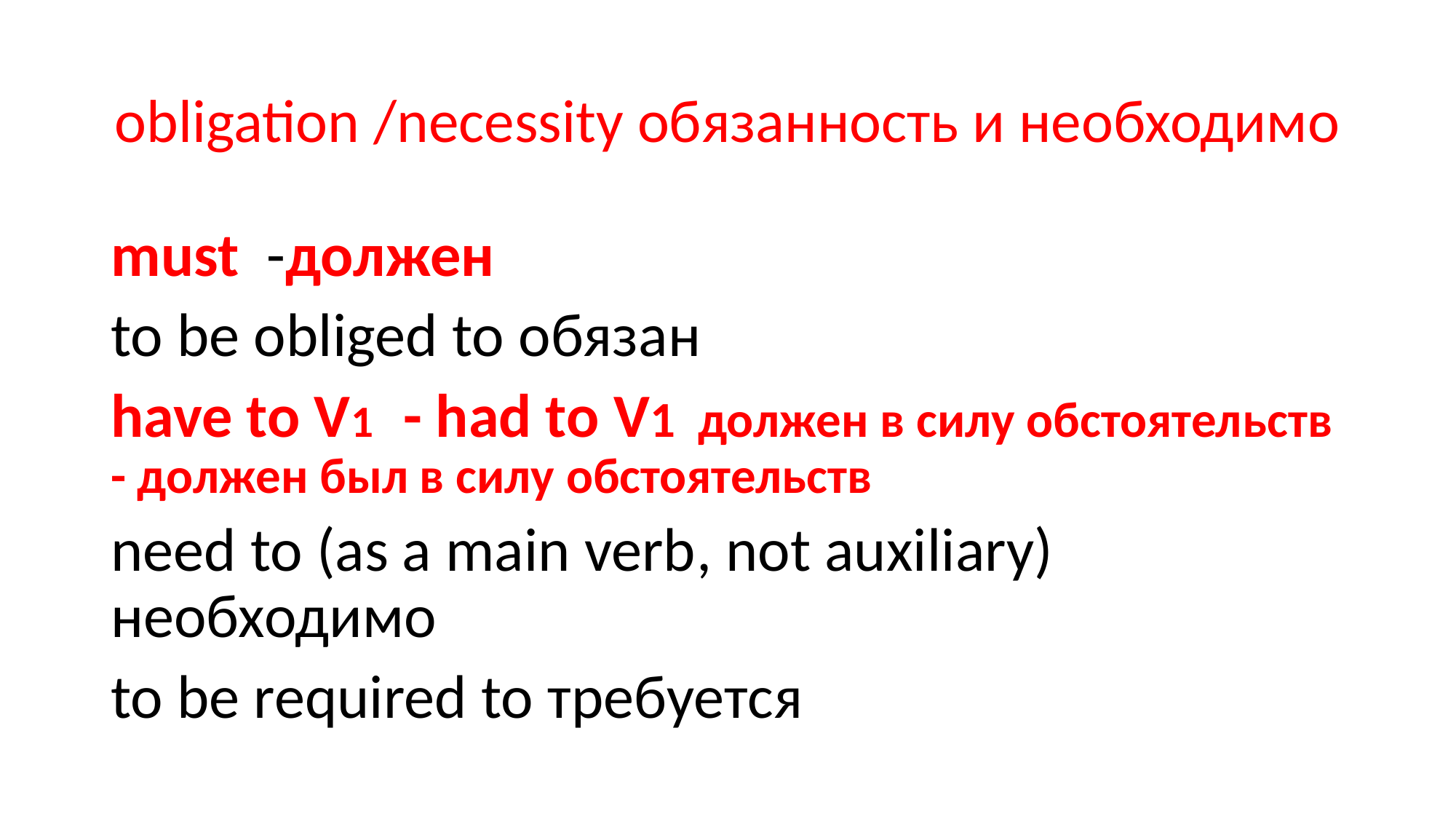

# obligation /necessity обязанность и необходимо
must  -должен
to be obliged to обязан
have to V1   - had to V1  должен в силу обстоятельств - должен был в силу обстоятельств
need to (as a main verb, not auxiliary) необходимо
to be required to требуется